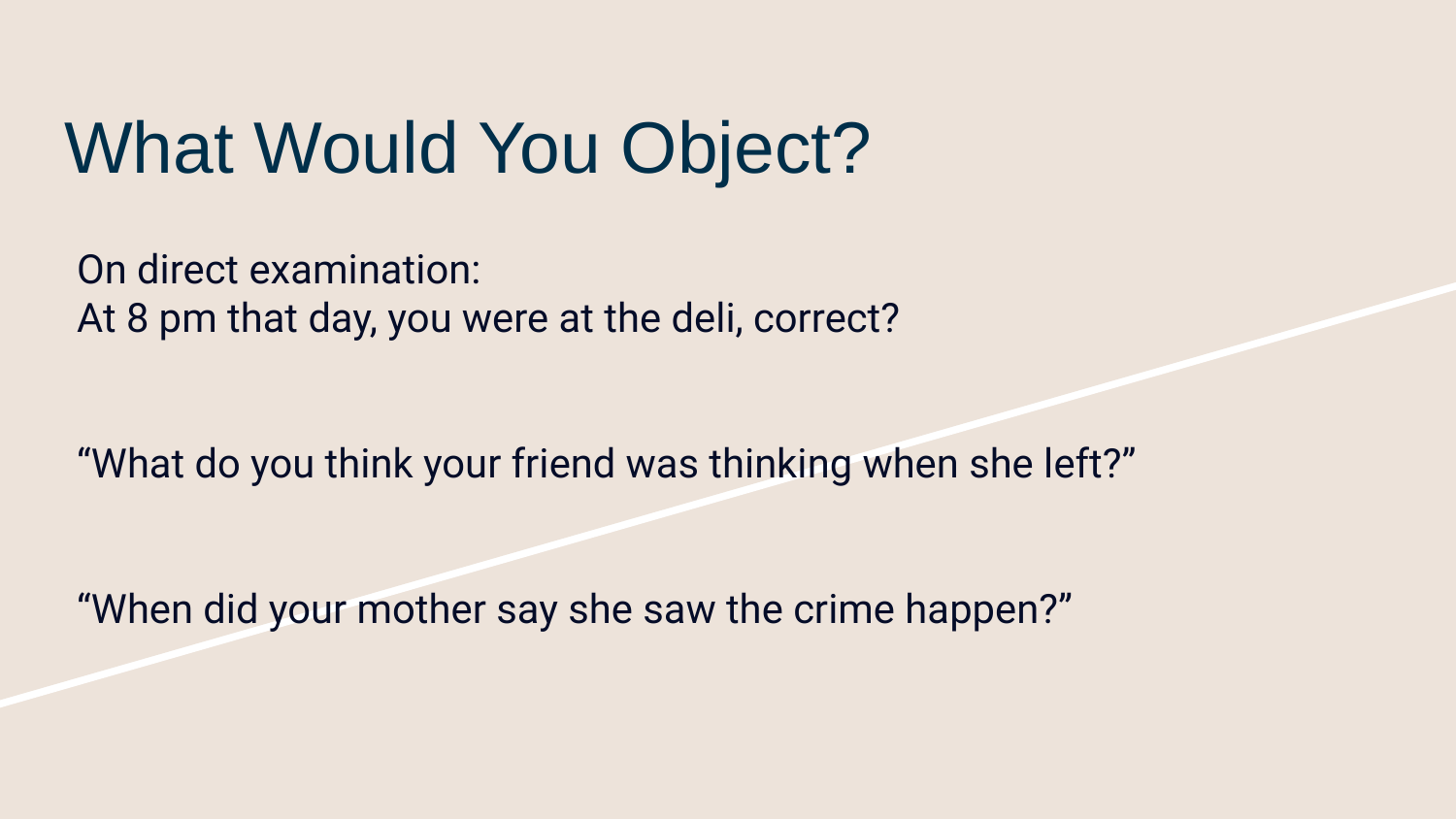

# What Would You Object?

On direct examination:
At 8 pm that day, you were at the deli, correct?

“What do you think your friend was thinking when she left?”

“When did your mother say she saw the crime happen?”